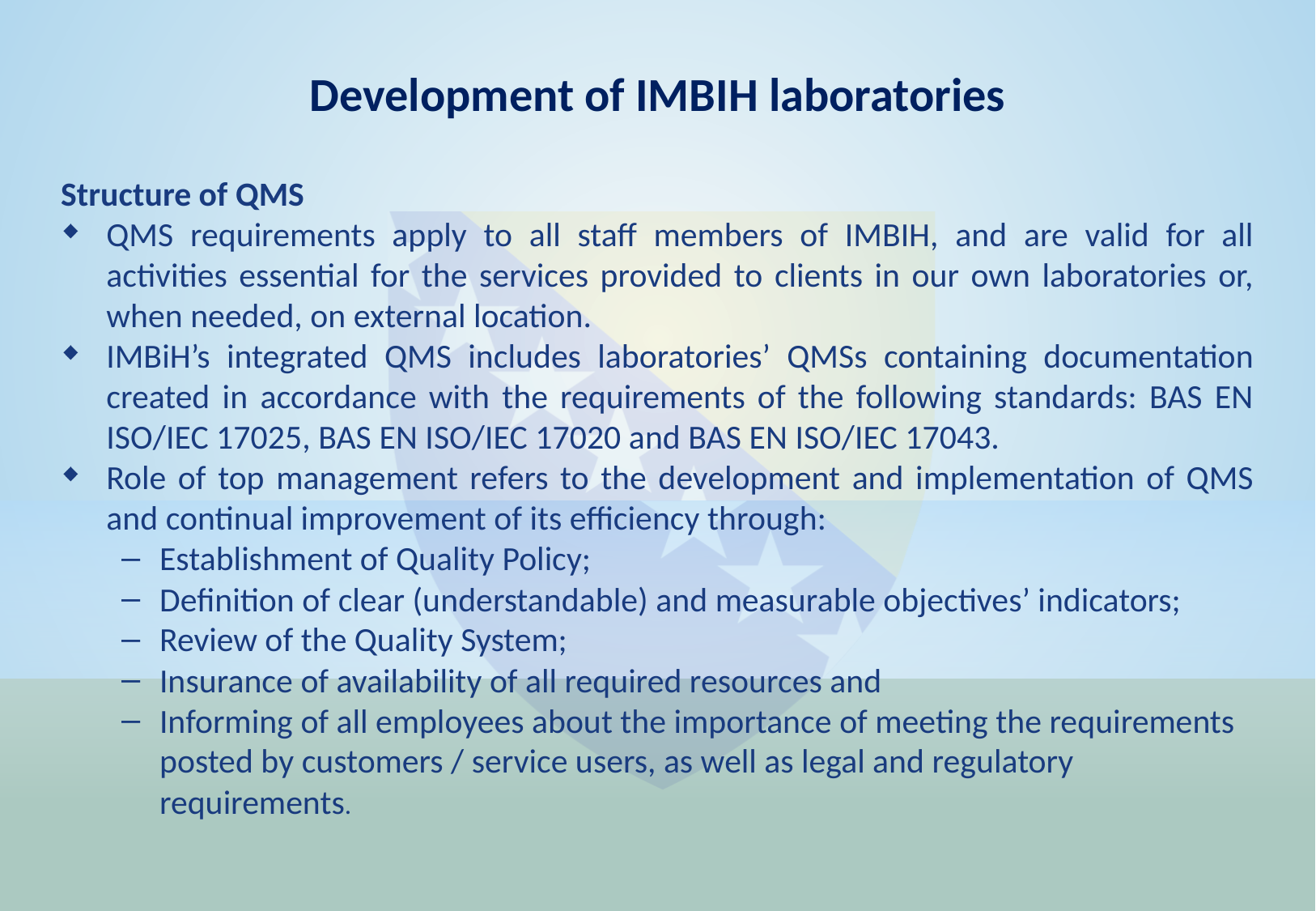

Development of IMBIH laboratories
Structure of QMS
QMS requirements apply to all staff members of IMBIH, and are valid for all activities essential for the services provided to clients in our own laboratories or, when needed, on external location.
IMBiH’s integrated QMS includes laboratories’ QMSs containing documentation created in accordance with the requirements of the following standards: BAS EN ISO/IEC 17025, BAS EN ISO/IEC 17020 and BAS EN ISO/IEC 17043.
Role of top management refers to the development and implementation of QMS and continual improvement of its efficiency through:
Establishment of Quality Policy;
Definition of clear (understandable) and measurable objectives’ indicators;
Review of the Quality System;
Insurance of availability of all required resources and
Informing of all employees about the importance of meeting the requirements posted by customers / service users, as well as legal and regulatory requirements.